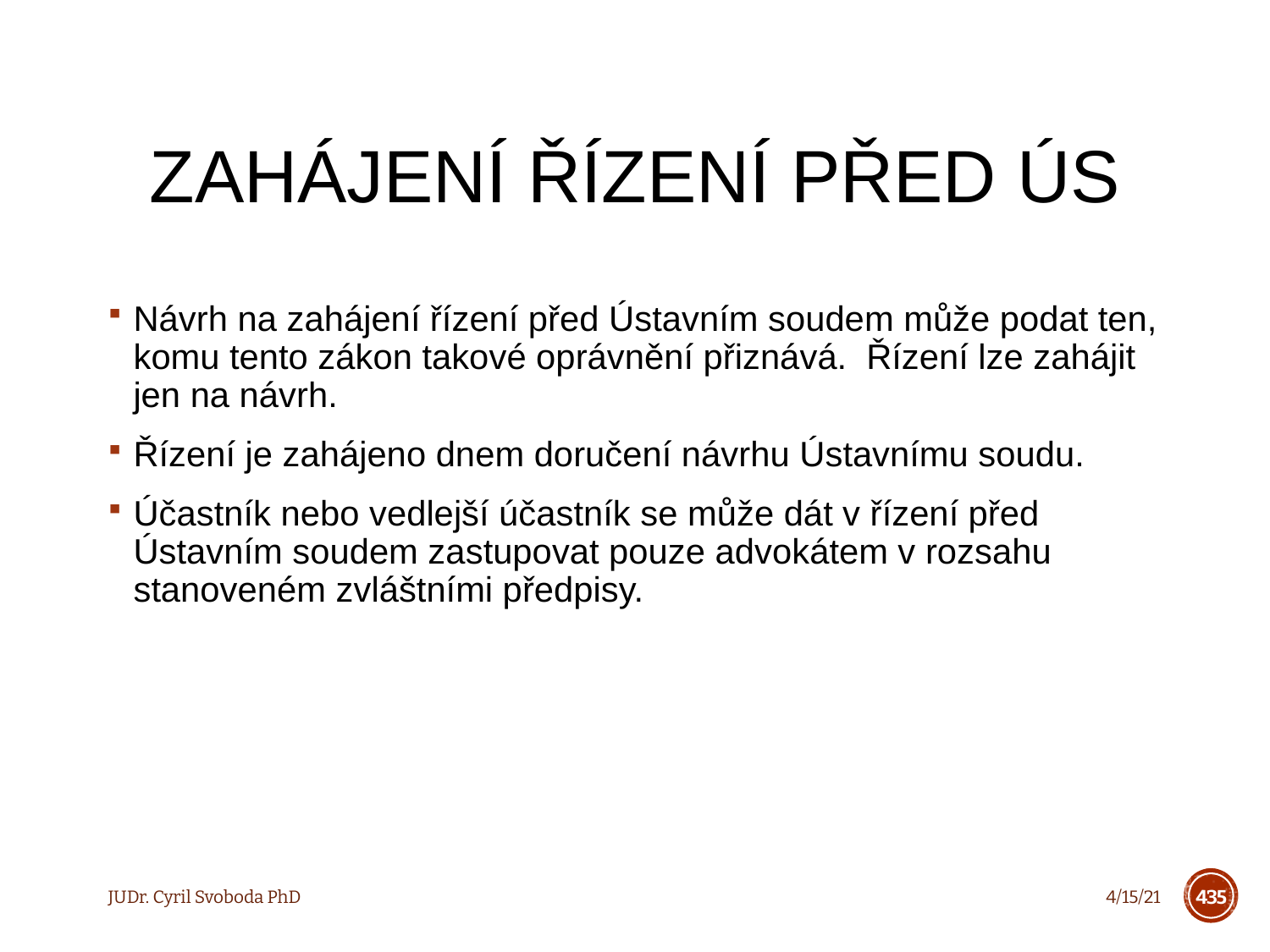

# Zahájení řízení před ÚS
Návrh na zahájení řízení před Ústavním soudem může podat ten, komu tento zákon takové oprávnění přiznává.  Řízení lze zahájit jen na návrh.
Řízení je zahájeno dnem doručení návrhu Ústavnímu soudu.
Účastník nebo vedlejší účastník se může dát v řízení před Ústavním soudem zastupovat pouze advokátem v rozsahu stanoveném zvláštními předpisy.
JUDr. Cyril Svoboda PhD
4/15/21
435